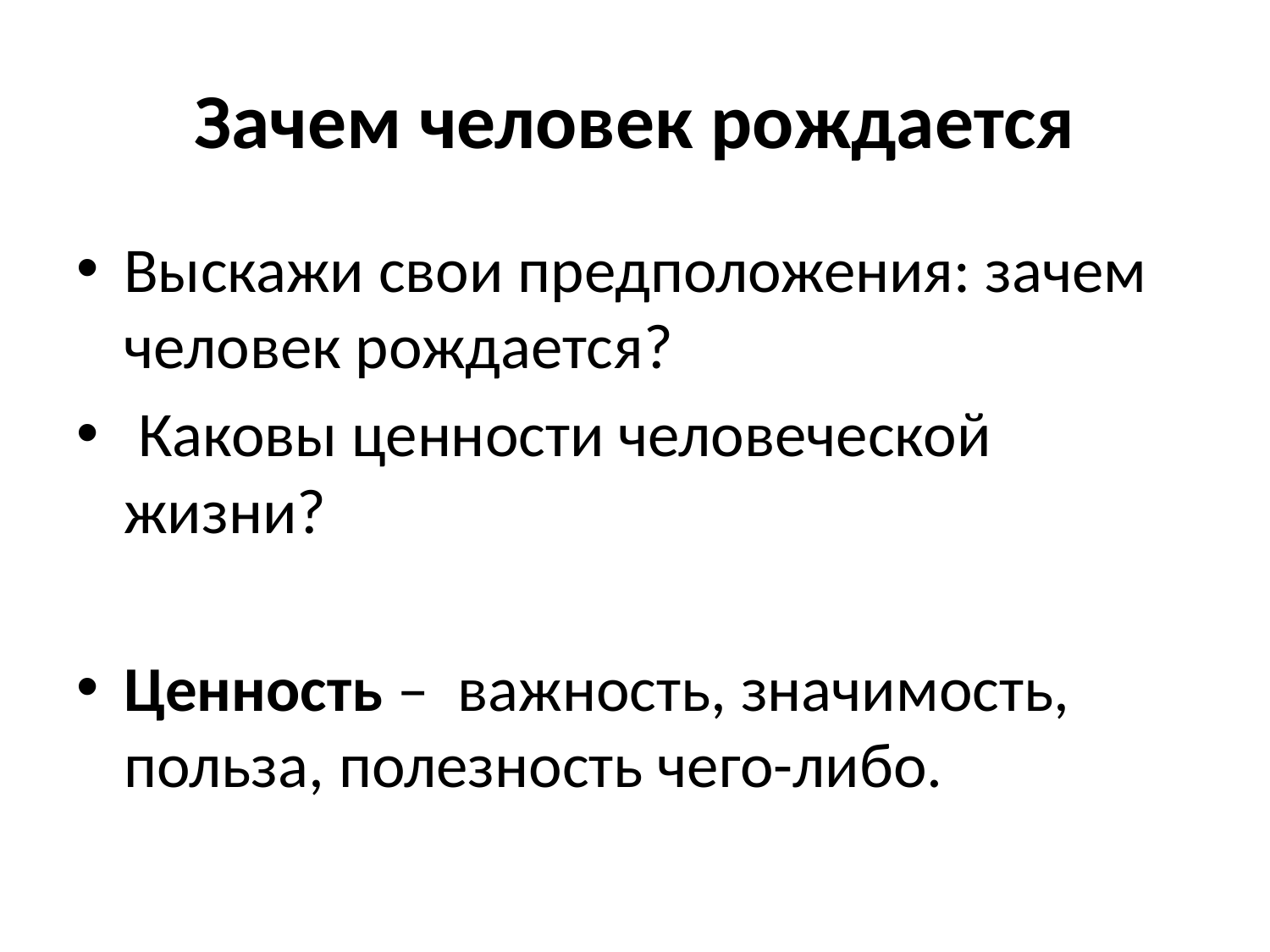

# Зачем человек рождается
Выскажи свои предположения: зачем человек рождается?
 Каковы ценности человеческой жизни?

Ценность –  важность, значимость, польза, полезность чего-либо.